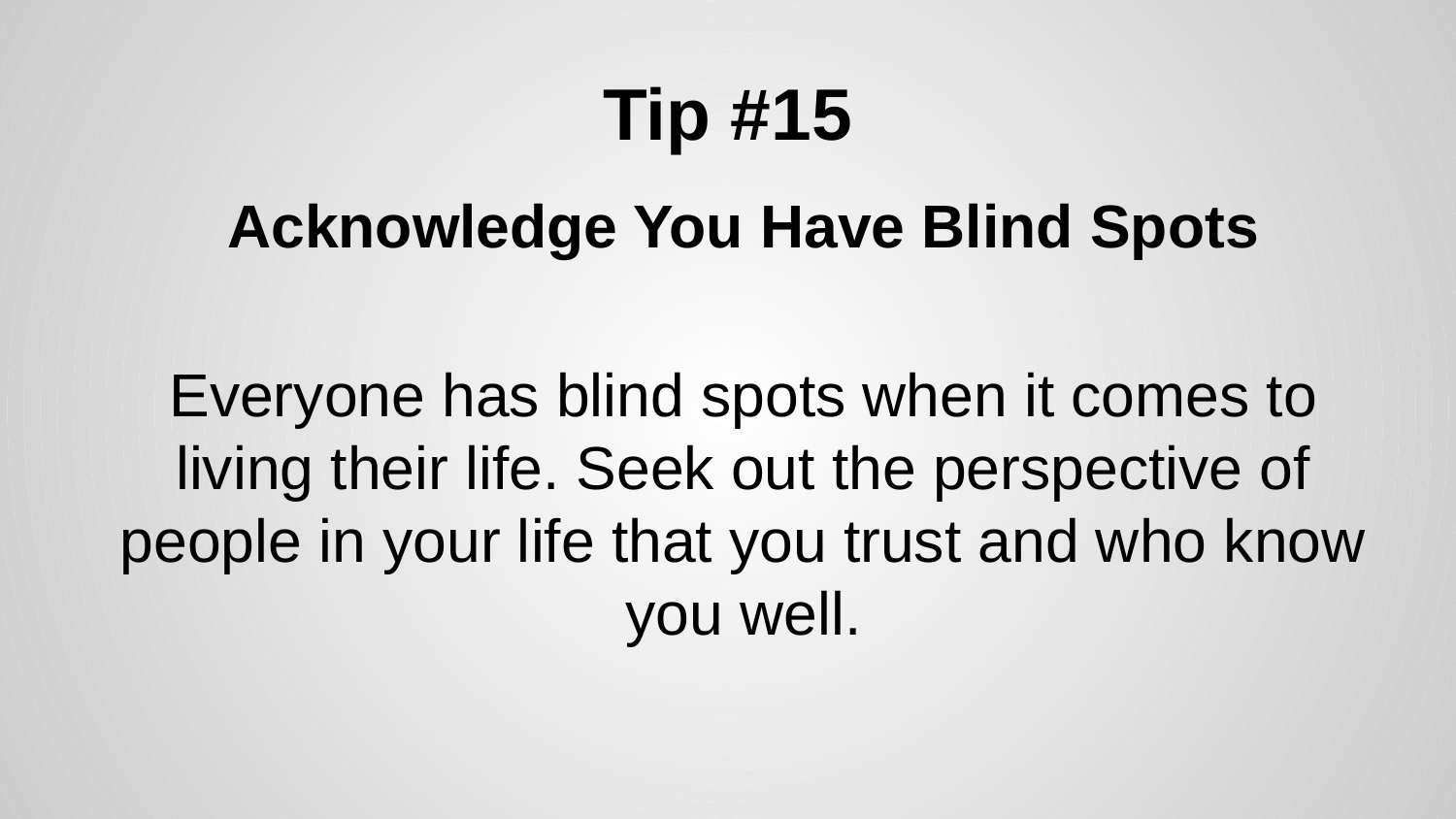

# Tip #15

Acknowledge You Have Blind Spots

Everyone has blind spots when it comes to living their life. Seek out the perspective of people in your life that you trust and who know you well.